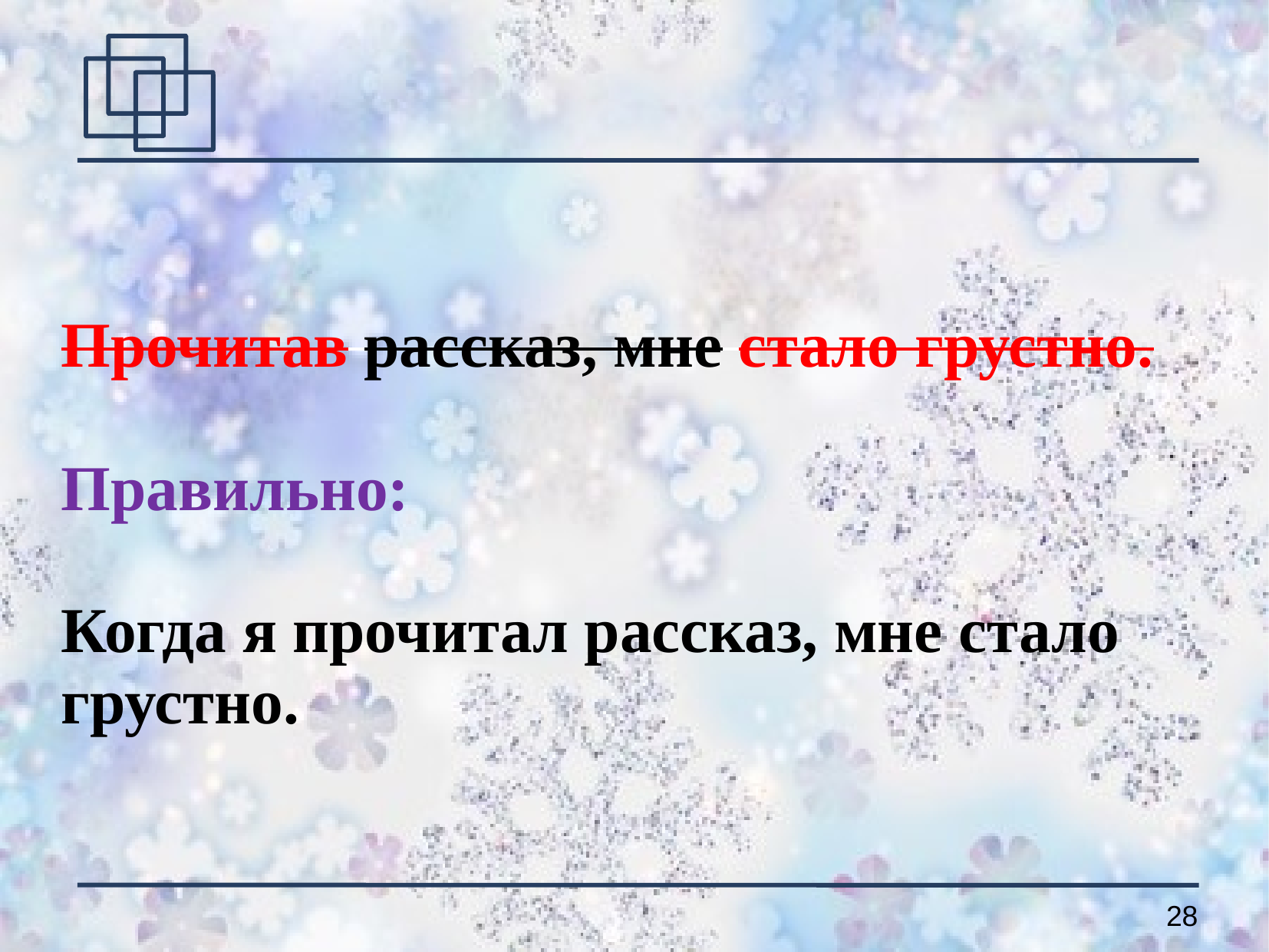

Прочитав рассказ, мне стало грустно.

Правильно:

Когда я прочитал рассказ, мне стало грустно.